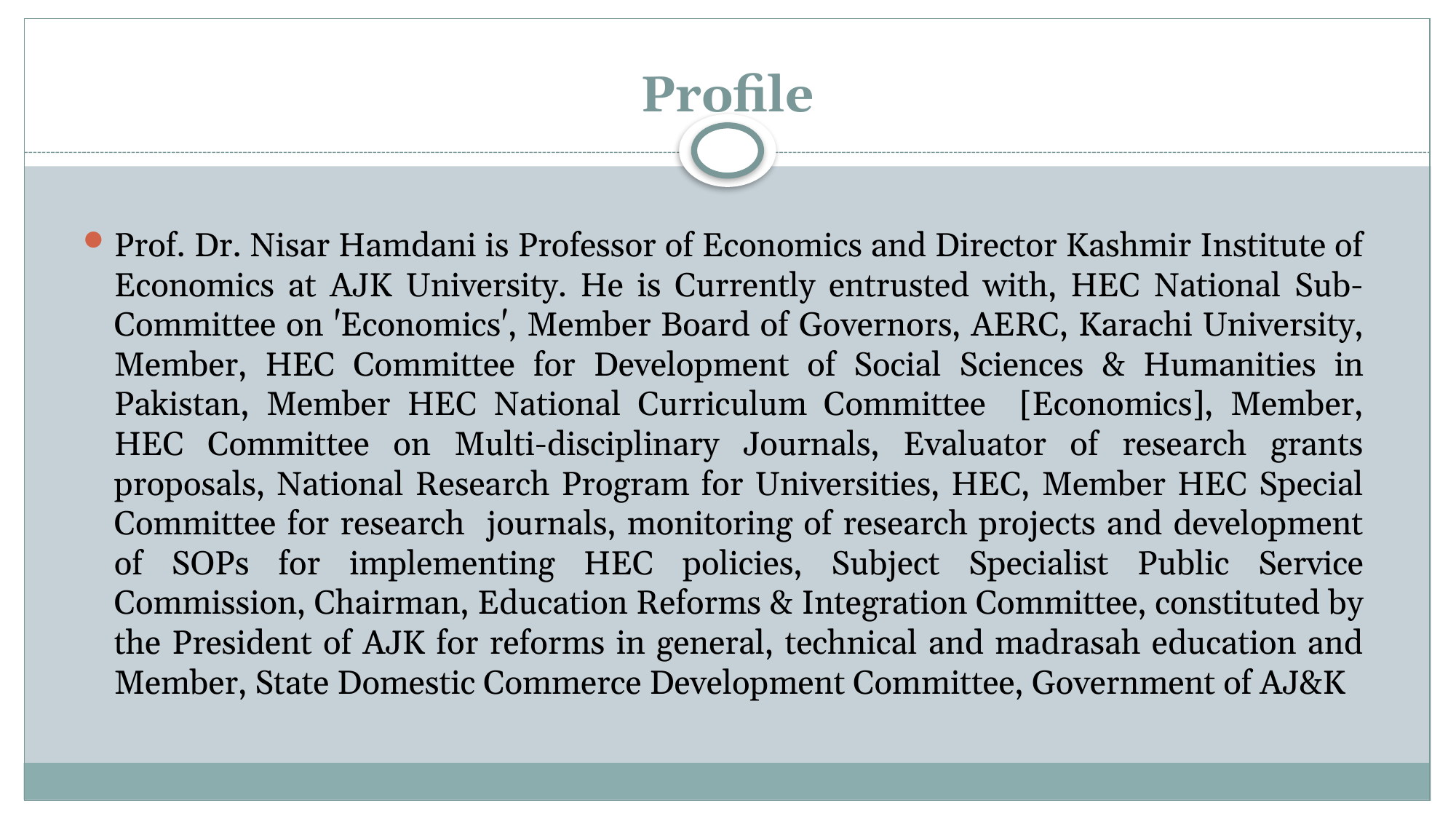

# Profile
Prof. Dr. Nisar Hamdani is Professor of Economics and Director Kashmir Institute of Economics at AJK University. He is Currently entrusted with, HEC National Sub-Committee on 'Economics', Member Board of Governors, AERC, Karachi University, Member, HEC Committee for Development of Social Sciences & Humanities in Pakistan, Member HEC National Curriculum Committee  [Economics], Member, HEC Committee on Multi-disciplinary Journals, Evaluator of research grants proposals, National Research Program for Universities, HEC, Member HEC Special Committee for research  journals, monitoring of research projects and development of SOPs for implementing HEC policies, Subject Specialist Public Service Commission, Chairman, Education Reforms & Integration Committee, constituted by the President of AJK for reforms in general, technical and madrasah education and Member, State Domestic Commerce Development Committee, Government of AJ&K